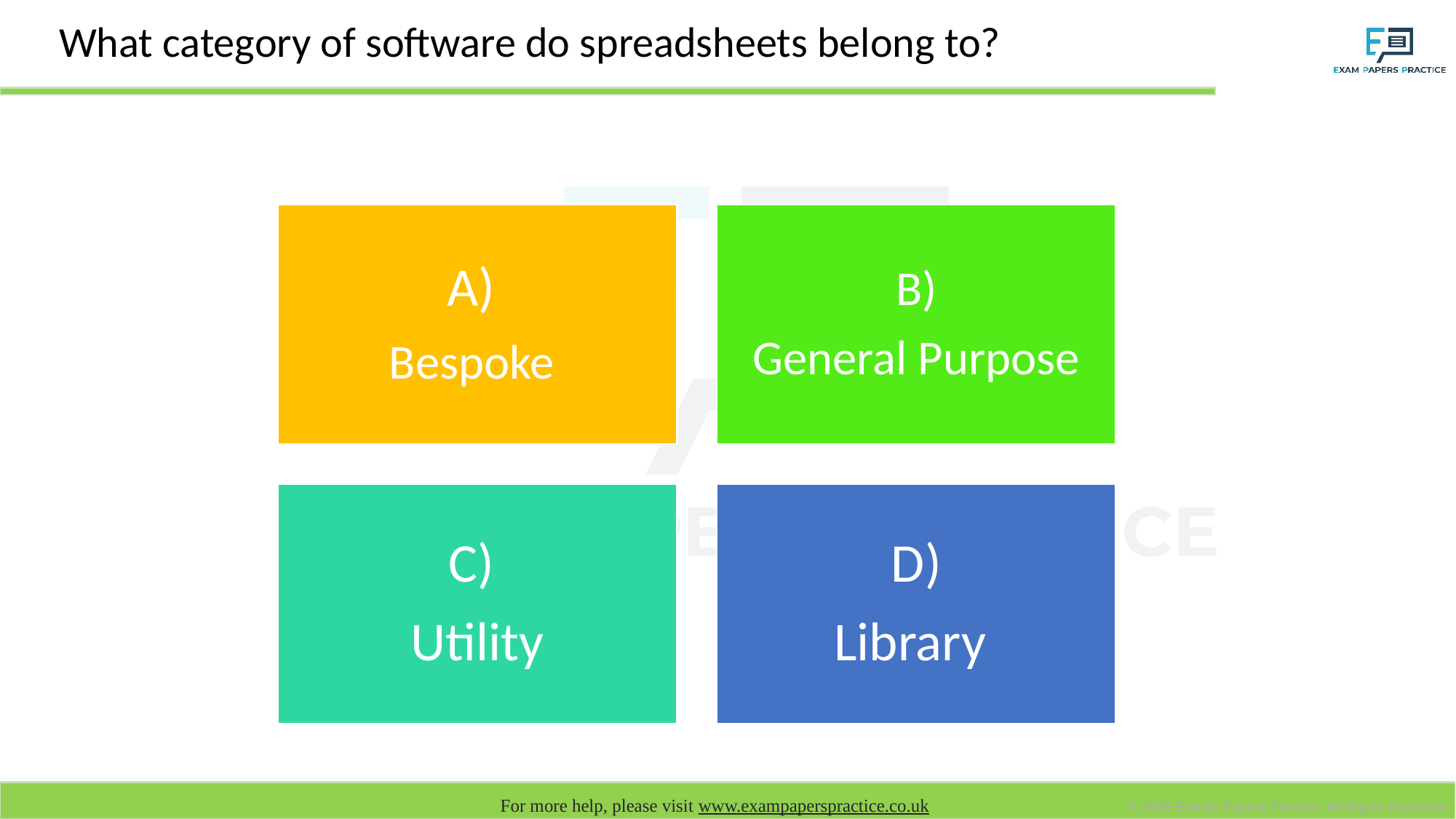

# What category of software do spreadsheets belong to?
A)
Bespoke
B)
 General Purpose
C)
Utility
D)
Library